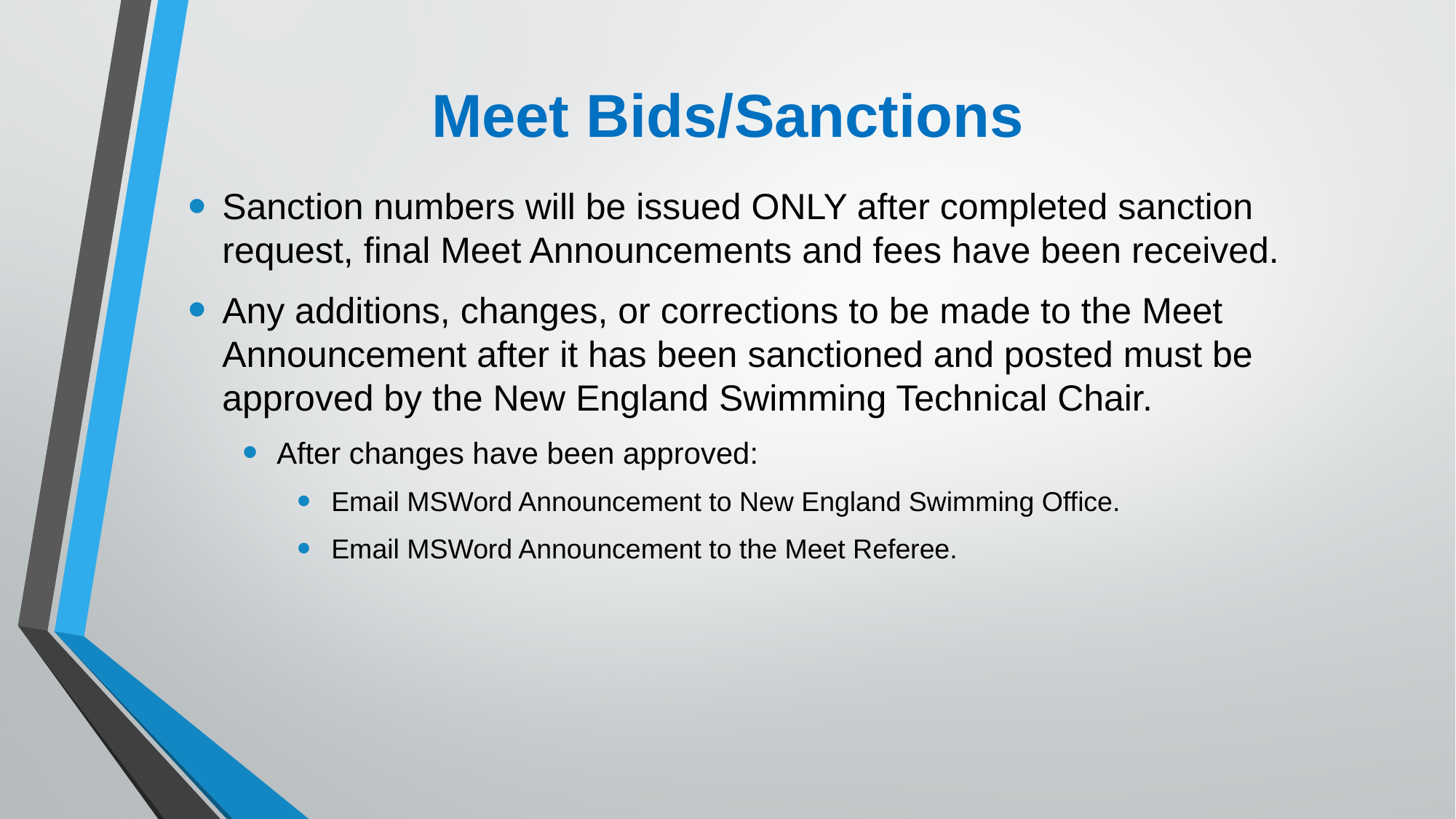

# Meet Bids/Sanctions
Sanction numbers will be issued ONLY after completed sanction request, final Meet Announcements and fees have been received.
Any additions, changes, or corrections to be made to the Meet Announcement after it has been sanctioned and posted must be approved by the New England Swimming Technical Chair.
After changes have been approved:
Email MSWord Announcement to New England Swimming Office.
Email MSWord Announcement to the Meet Referee.